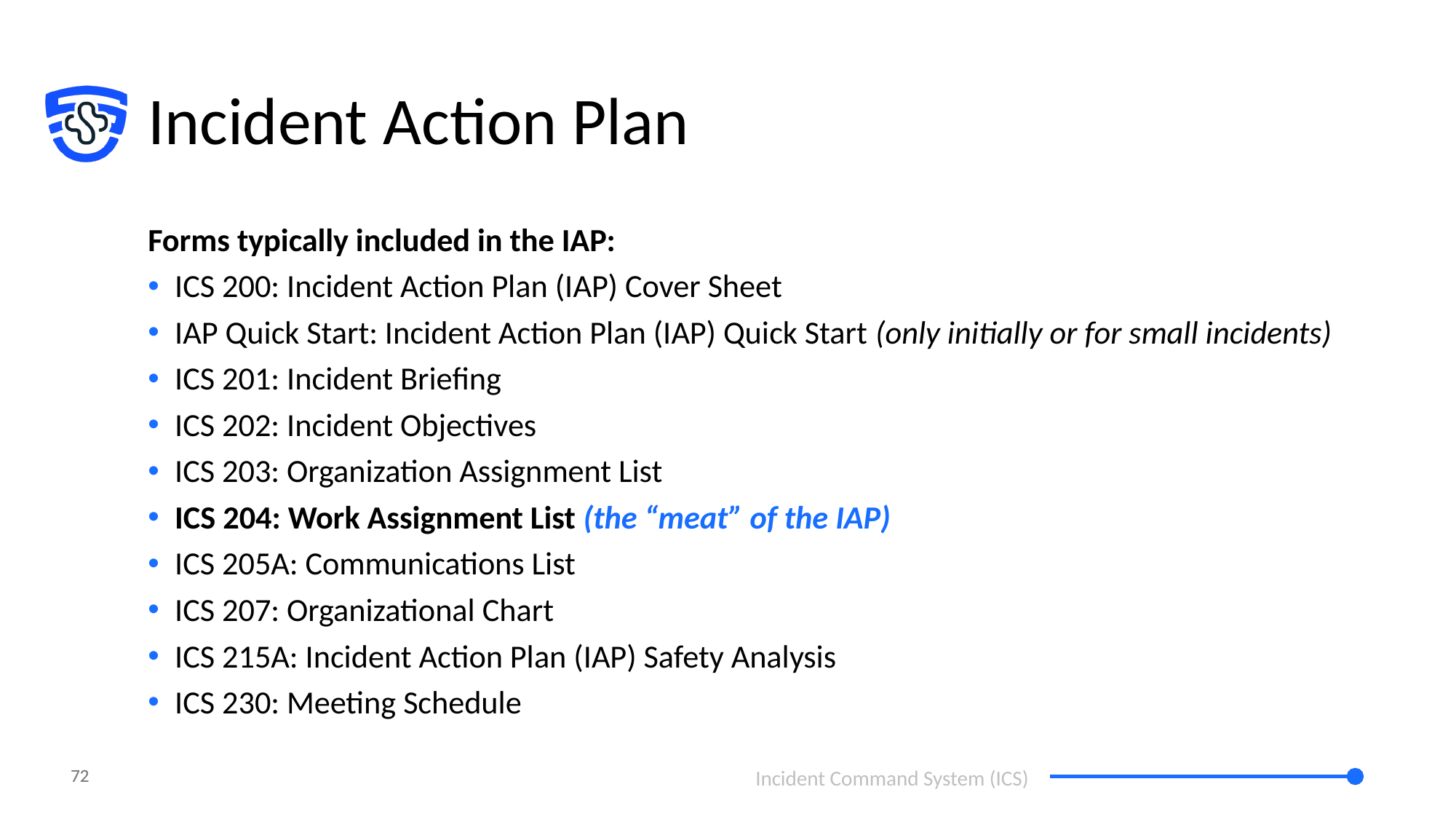

# Incident Action Plan
Forms typically included in the IAP:
ICS 200: Incident Action Plan (IAP) Cover Sheet
IAP Quick Start: Incident Action Plan (IAP) Quick Start (only initially or for small incidents)
ICS 201: Incident Briefing
ICS 202: Incident Objectives
ICS 203: Organization Assignment List
ICS 204: Work Assignment List (the “meat” of the IAP)
ICS 205A: Communications List
ICS 207: Organizational Chart
ICS 215A: Incident Action Plan (IAP) Safety Analysis
ICS 230: Meeting Schedule